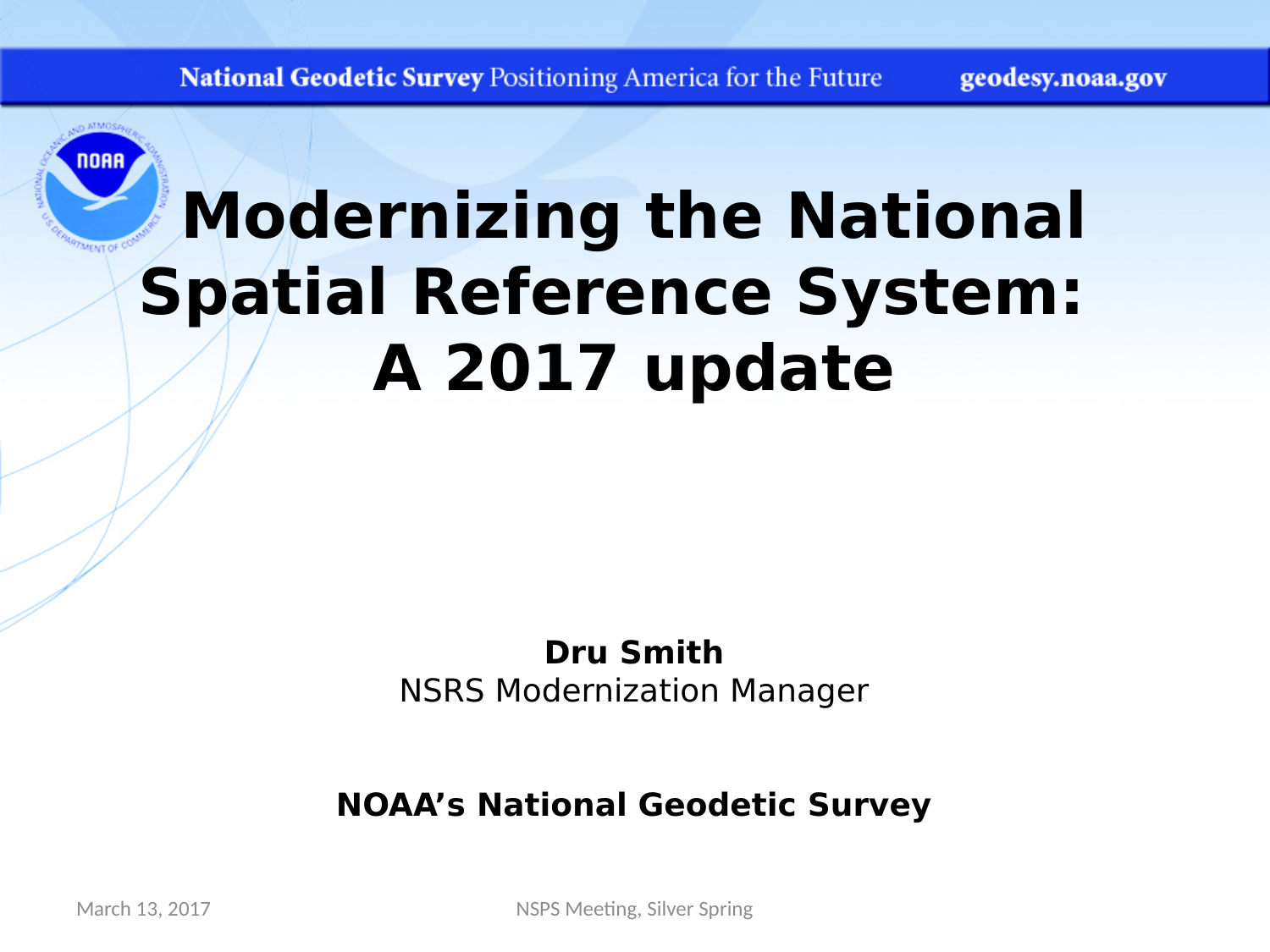

Modernizing the National Spatial Reference System:
A 2017 update

Dru Smith
NSRS Modernization Manager

NOAA’s National Geodetic Survey
March 13, 2017
NSPS Meeting, Silver Spring